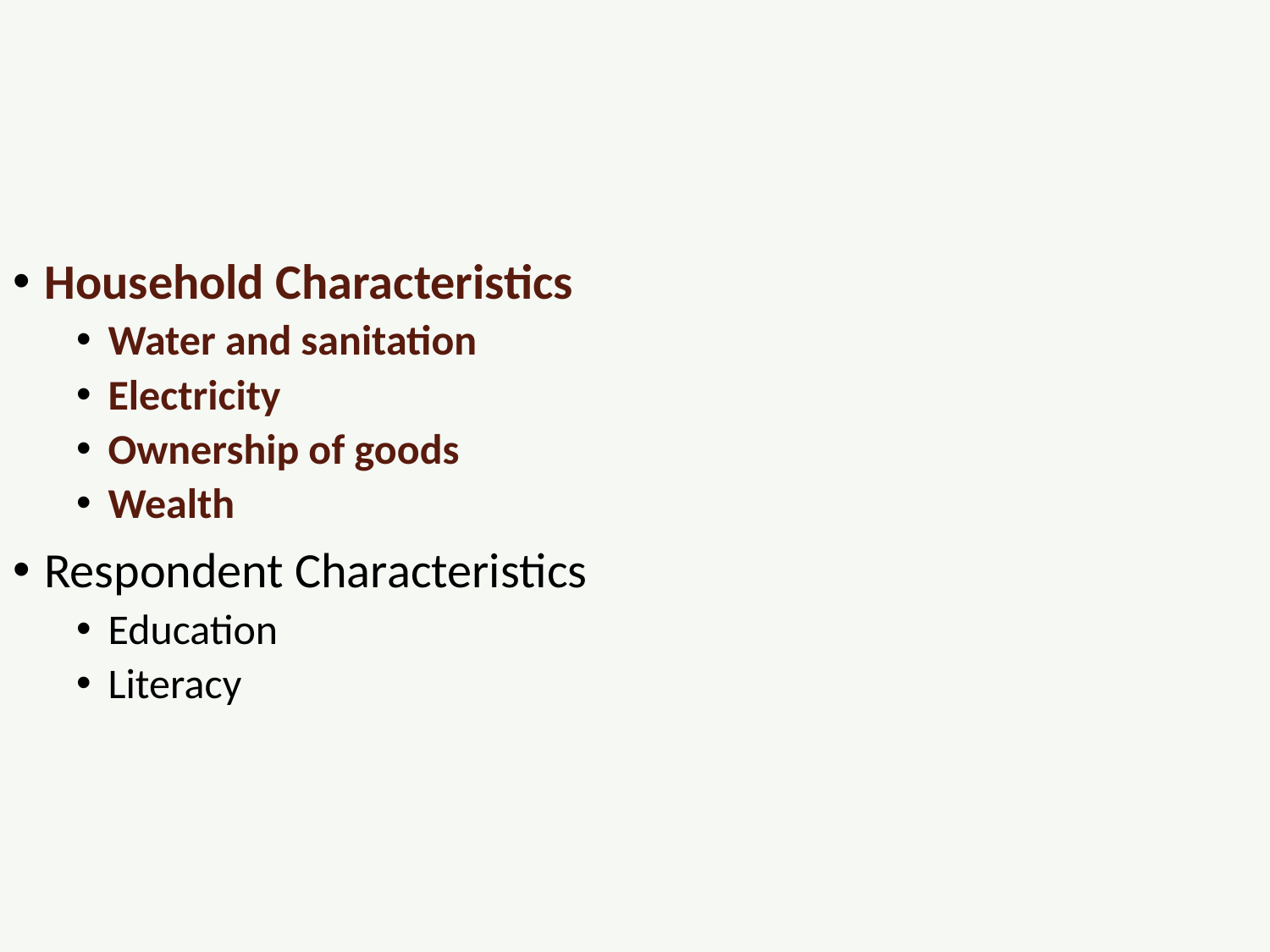

Household Characteristics
Water and sanitation
Electricity
Ownership of goods
Wealth
Respondent Characteristics
Education
Literacy